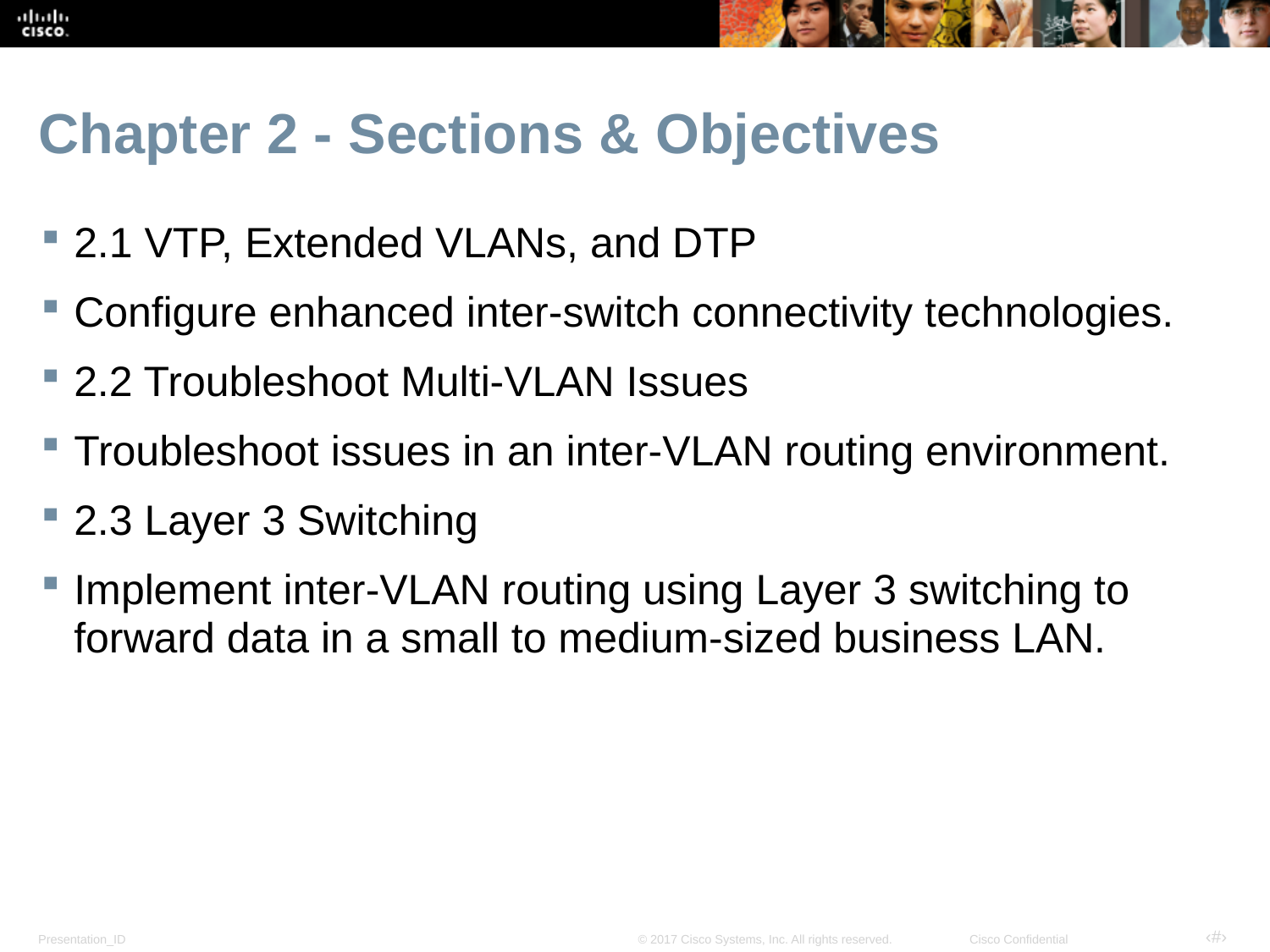

# Chapter 2 - Sections & Objectives
2.1 VTP, Extended VLANs, and DTP
Configure enhanced inter-switch connectivity technologies.
2.2 Troubleshoot Multi-VLAN Issues
Troubleshoot issues in an inter-VLAN routing environment.
2.3 Layer 3 Switching
Implement inter-VLAN routing using Layer 3 switching to forward data in a small to medium-sized business LAN.